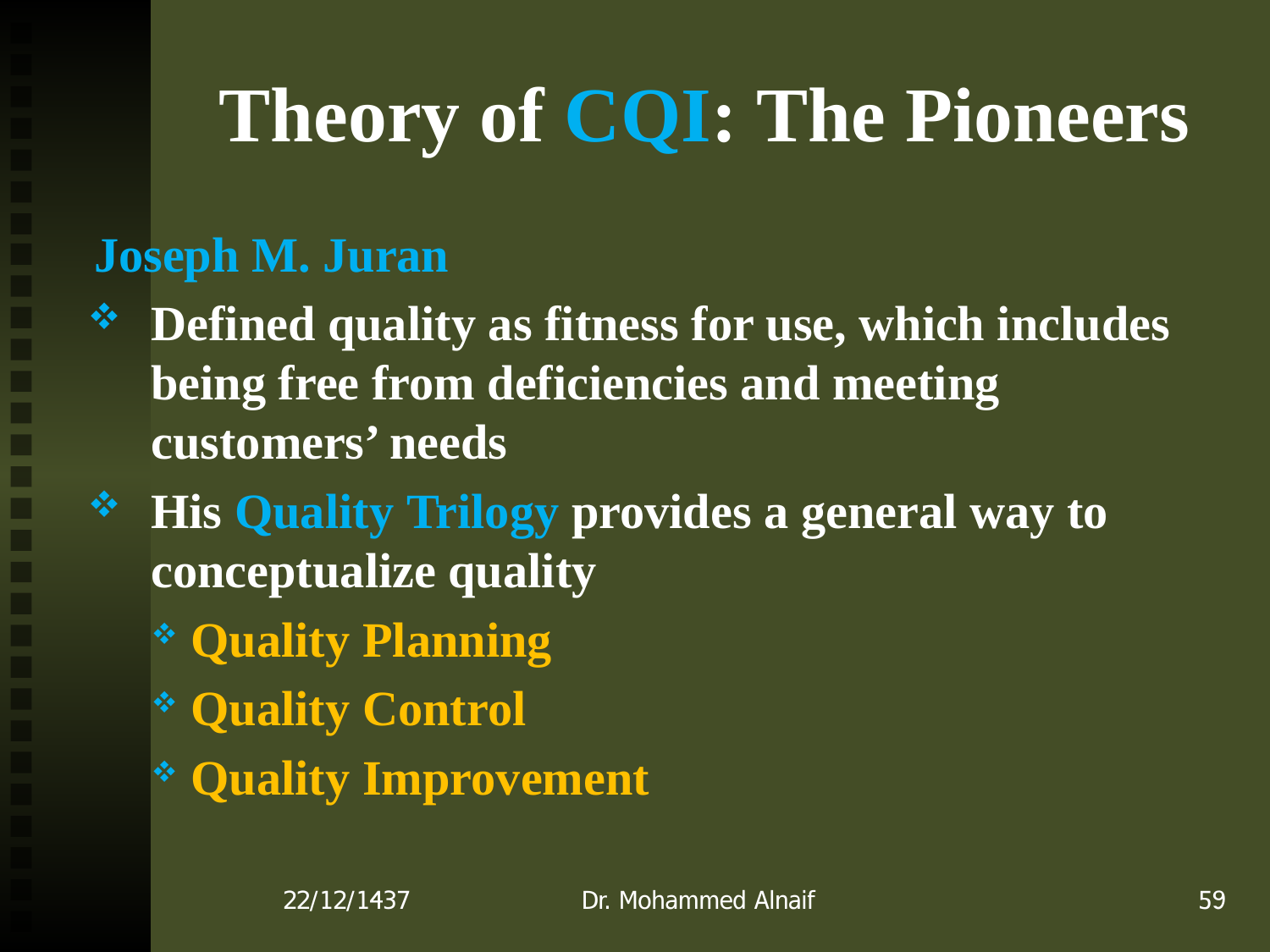

# Theory of CQI: The Pioneers
Joseph M. Juran
Defined quality as fitness for use, which includes being free from deficiencies and meeting customers’ needs
His Quality Trilogy provides a general way to conceptualize quality
Quality Planning
Quality Control
Quality Improvement
22/12/1437
Dr. Mohammed Alnaif
59